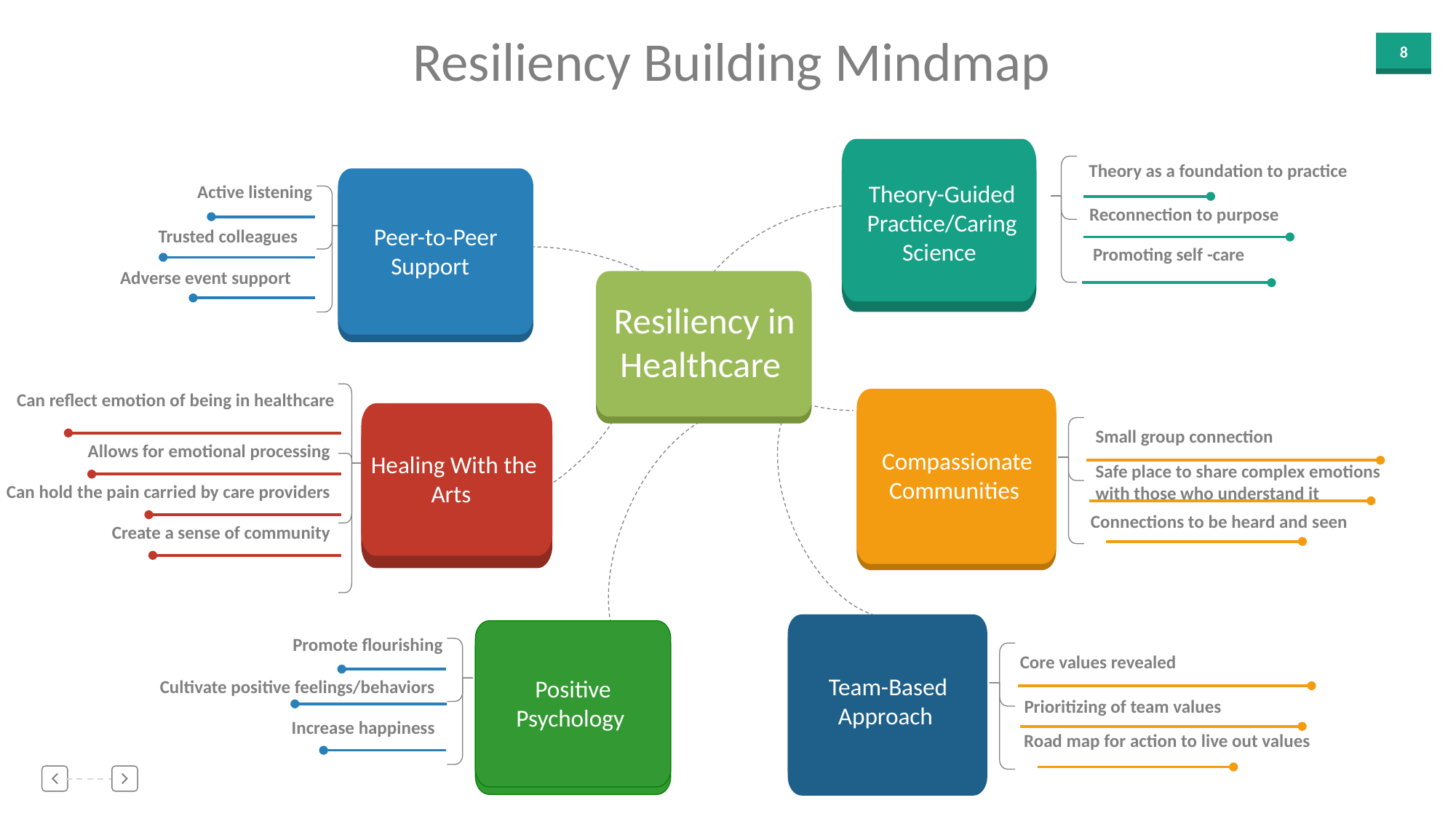

Resiliency Building Mindmap

Theory-Guided Practice/Caring Science

Theory as a foundation to practice

Peer-to-Peer Support

Active listening

Reconnection to purpose

Trusted colleagues

Promoting self -care

Adverse event support

Resiliency in Healthcare

Compassionate Communities
Can reflect emotion of being in healthcare

Healing With the Arts

Small group connection

Allows for emotional processing

Safe place to share complex emotions with those who understand it

Can hold the pain carried by care providers

 Connections to be heard and seen

Create a sense of community

Team-Based Approach

Positive Psychology

Promote flourishing

Core values revealed

Cultivate positive feelings/behaviors

Prioritizing of team values

Increase happiness
 Road map for action to live out values